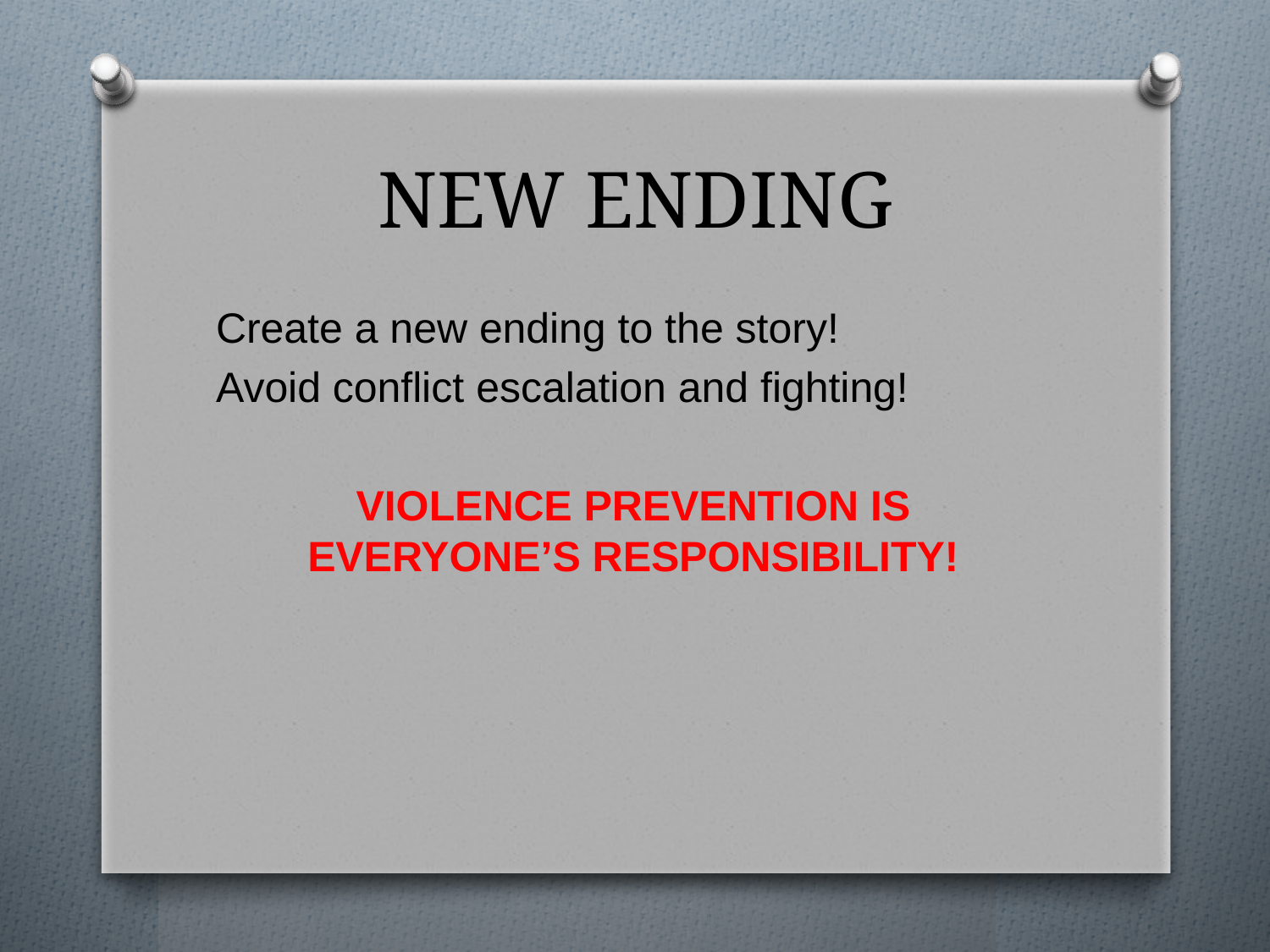

# NEW ENDING
Create a new ending to the story!
Avoid conflict escalation and fighting!

VIOLENCE PREVENTION IS EVERYONE’S RESPONSIBILITY!